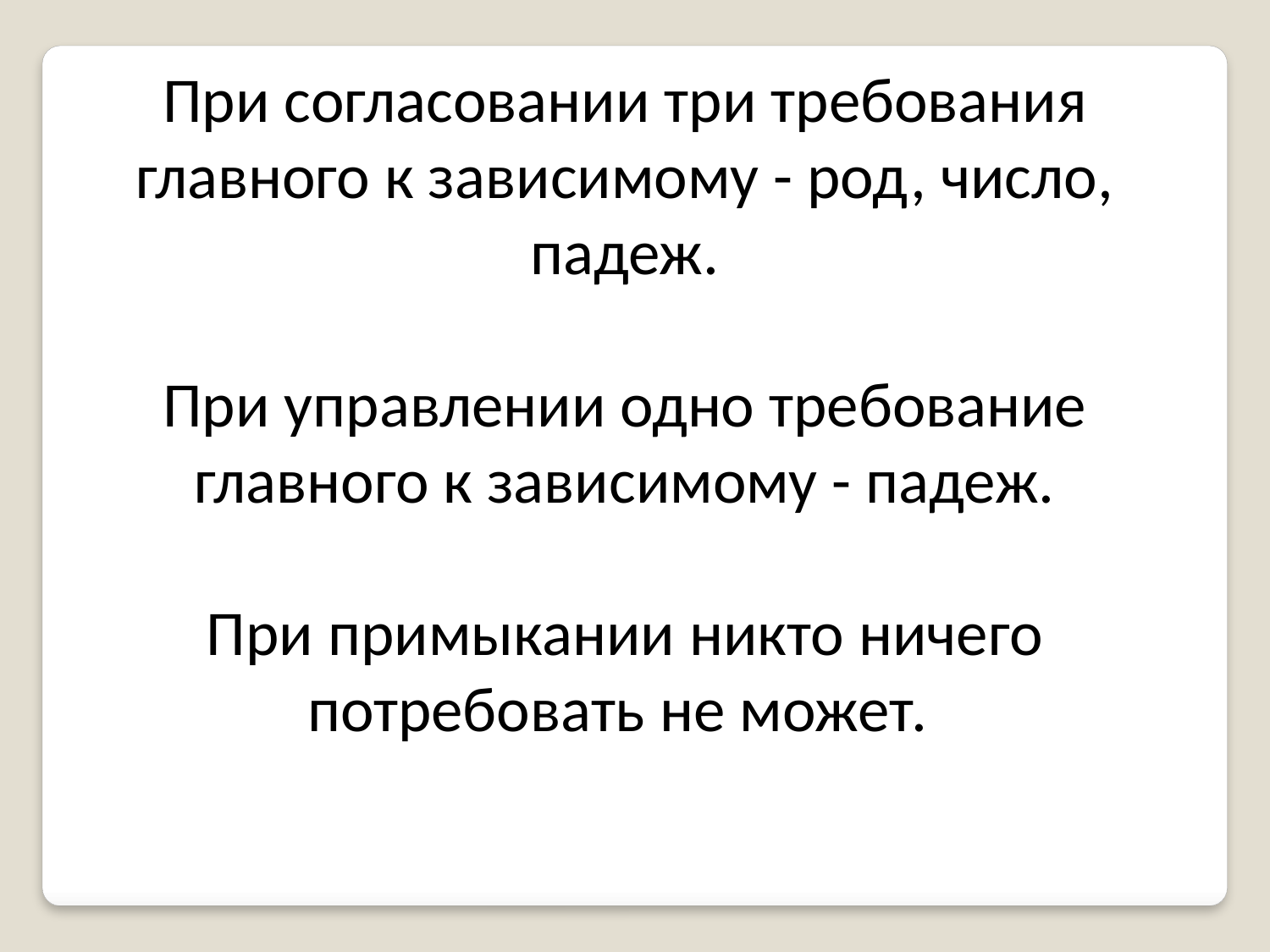

При согласовании три требования главного к зависимому - род, число, падеж.

При управлении одно требование главного к зависимому - падеж.

При примыкании никто ничего потребовать не может.